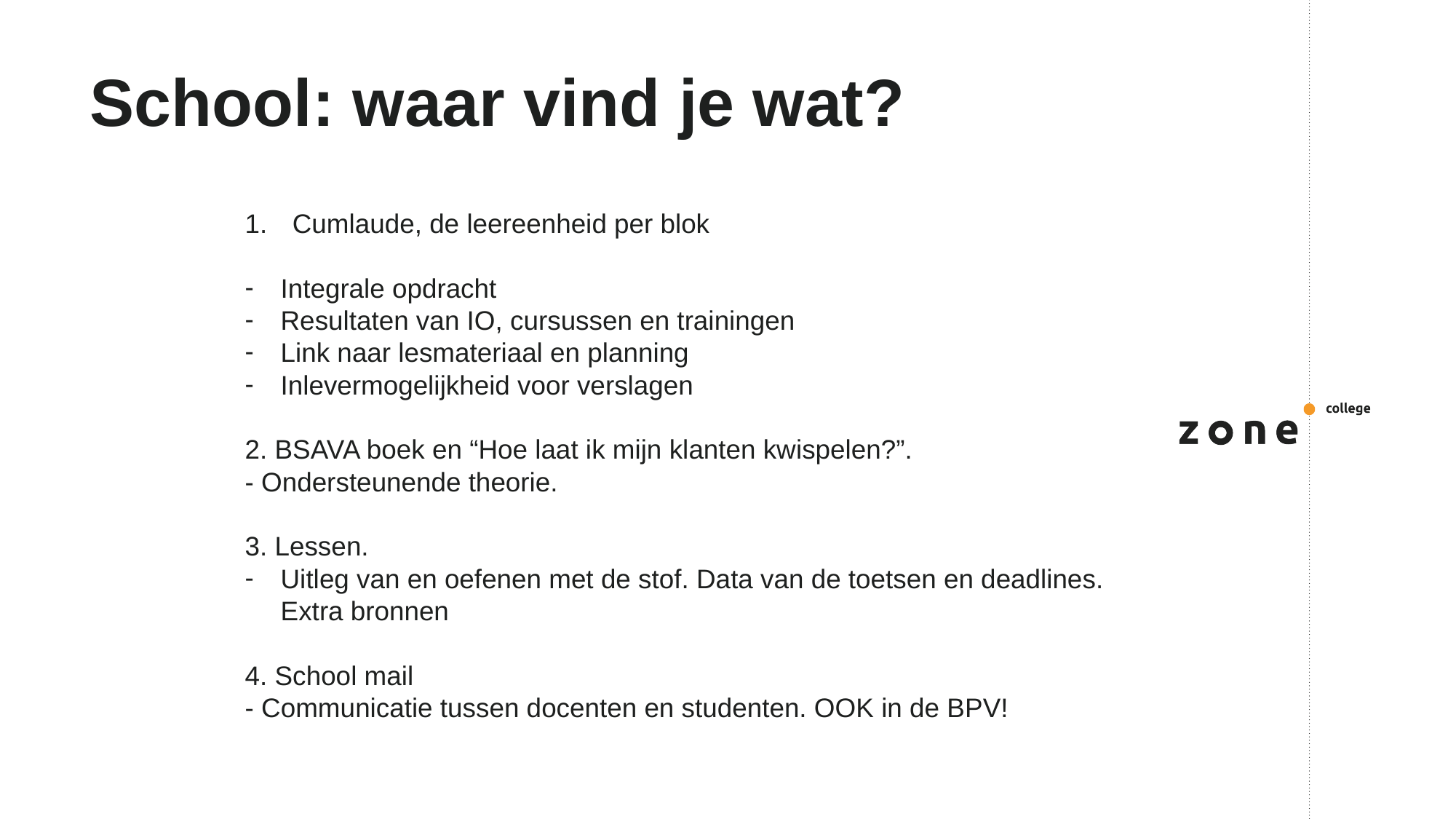

# School: waar vind je wat?
Cumlaude, de leereenheid per blok

Integrale opdracht
Resultaten van IO, cursussen en trainingen
Link naar lesmateriaal en planning
Inlevermogelijkheid voor verslagen

2. BSAVA boek en “Hoe laat ik mijn klanten kwispelen?”.
- Ondersteunende theorie.

3. Lessen.
Uitleg van en oefenen met de stof. Data van de toetsen en deadlines. Extra bronnen

4. School mail
- Communicatie tussen docenten en studenten. OOK in de BPV!